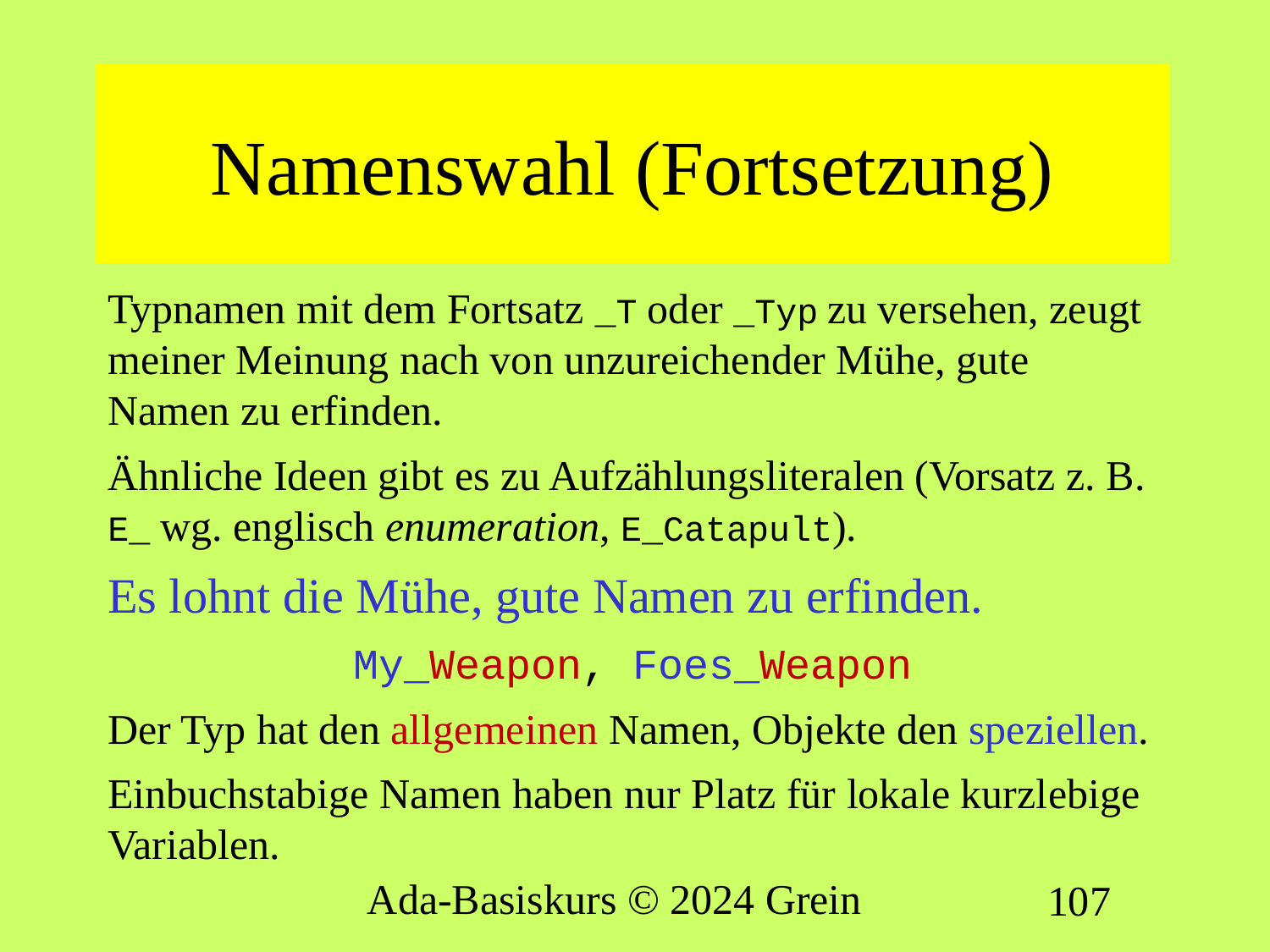

# Namenswahl (Fortsetzung)
Typnamen mit dem Fortsatz _T oder _Typ zu versehen, zeugt meiner Meinung nach von unzureichender Mühe, gute Namen zu erfinden.
Ähnliche Ideen gibt es zu Aufzählungsliteralen (Vorsatz z. B. E_ wg. englisch enumeration, E_Catapult).
Es lohnt die Mühe, gute Namen zu erfinden.
My_Weapon, Foes_Weapon
Der Typ hat den allgemeinen Namen, Objekte den speziellen.
Einbuchstabige Namen haben nur Platz für lokale kurzlebige Variablen.
Ada-Basiskurs © 2024 Grein
107